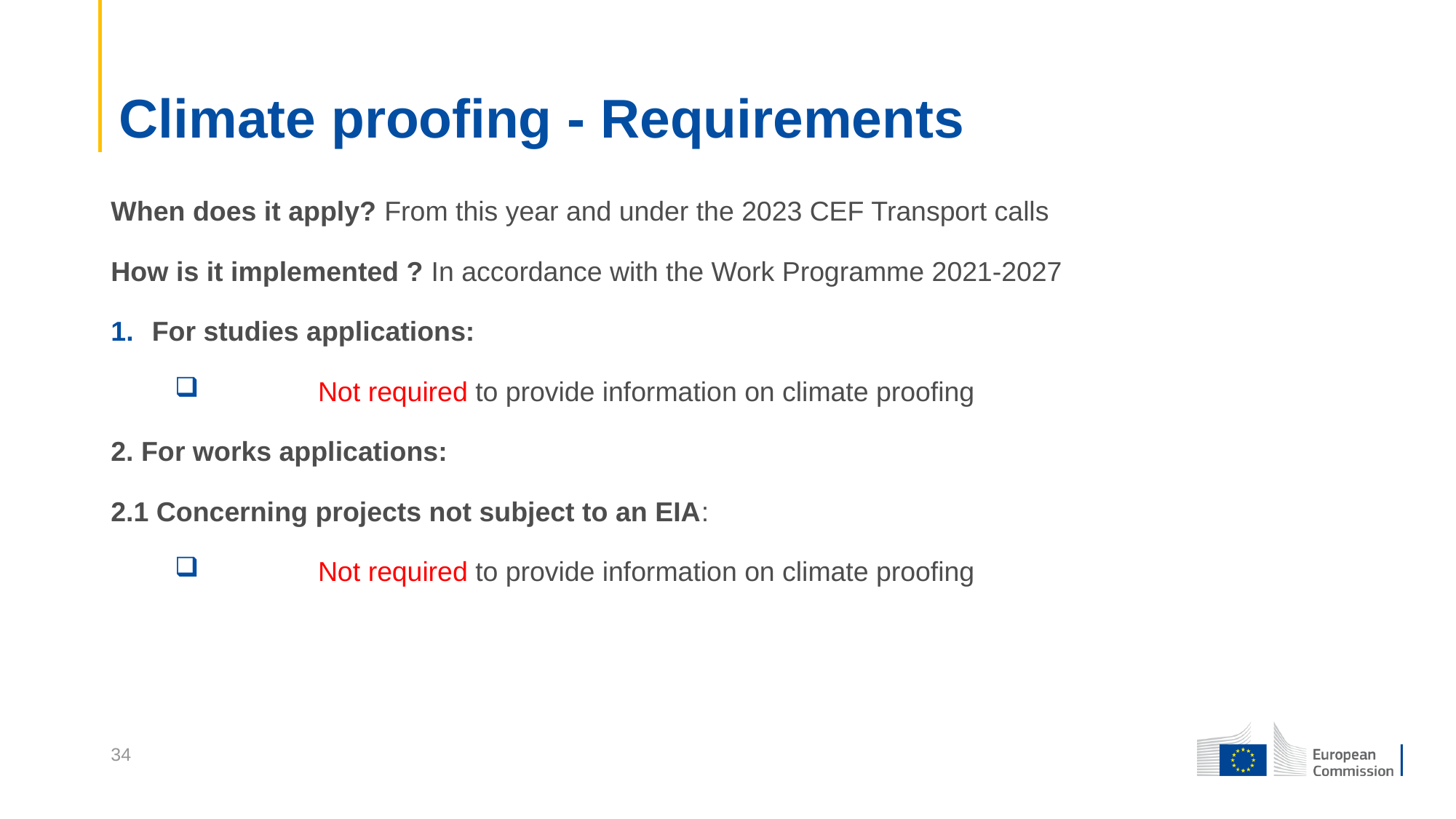

# Climate proofing - Requirements
When does it apply? From this year and under the 2023 CEF Transport calls
How is it implemented ? In accordance with the Work Programme 2021-2027
For studies applications:
 	Not required to provide information on climate proofing
2. For works applications:
2.1 Concerning projects not subject to an EIA:
	Not required to provide information on climate proofing

34